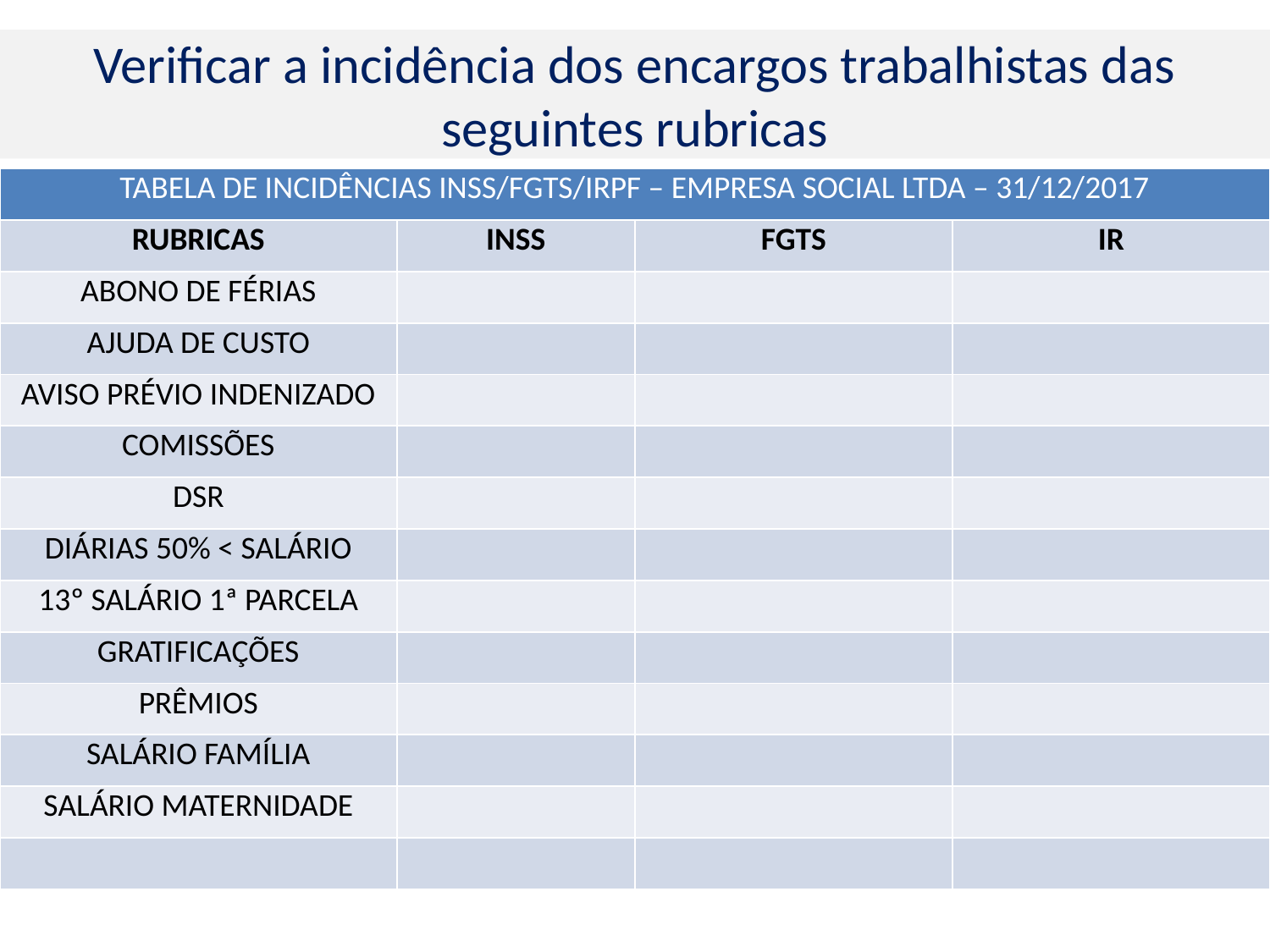

# Verificar a incidência dos encargos trabalhistas das seguintes rubricas
| TABELA DE INCIDÊNCIAS INSS/FGTS/IRPF – EMPRESA SOCIAL LTDA – 31/12/2017 |  |  |  |
| --- | --- | --- | --- |
| RUBRICAS | INSS | FGTS | IR |
| ABONO DE FÉRIAS |  |  |  |
| AJUDA DE CUSTO |  |  |  |
| AVISO PRÉVIO INDENIZADO |  |  |  |
| COMISSÕES |  |  |  |
| DSR |  |  |  |
| DIÁRIAS 50% < SALÁRIO |  |  |  |
| 13º SALÁRIO 1ª PARCELA |  |  |  |
| GRATIFICAÇÕES |  |  |  |
| PRÊMIOS |  |  |  |
| SALÁRIO FAMÍLIA |  |  |  |
| SALÁRIO MATERNIDADE |  |  |  |
|  |  |  |  |